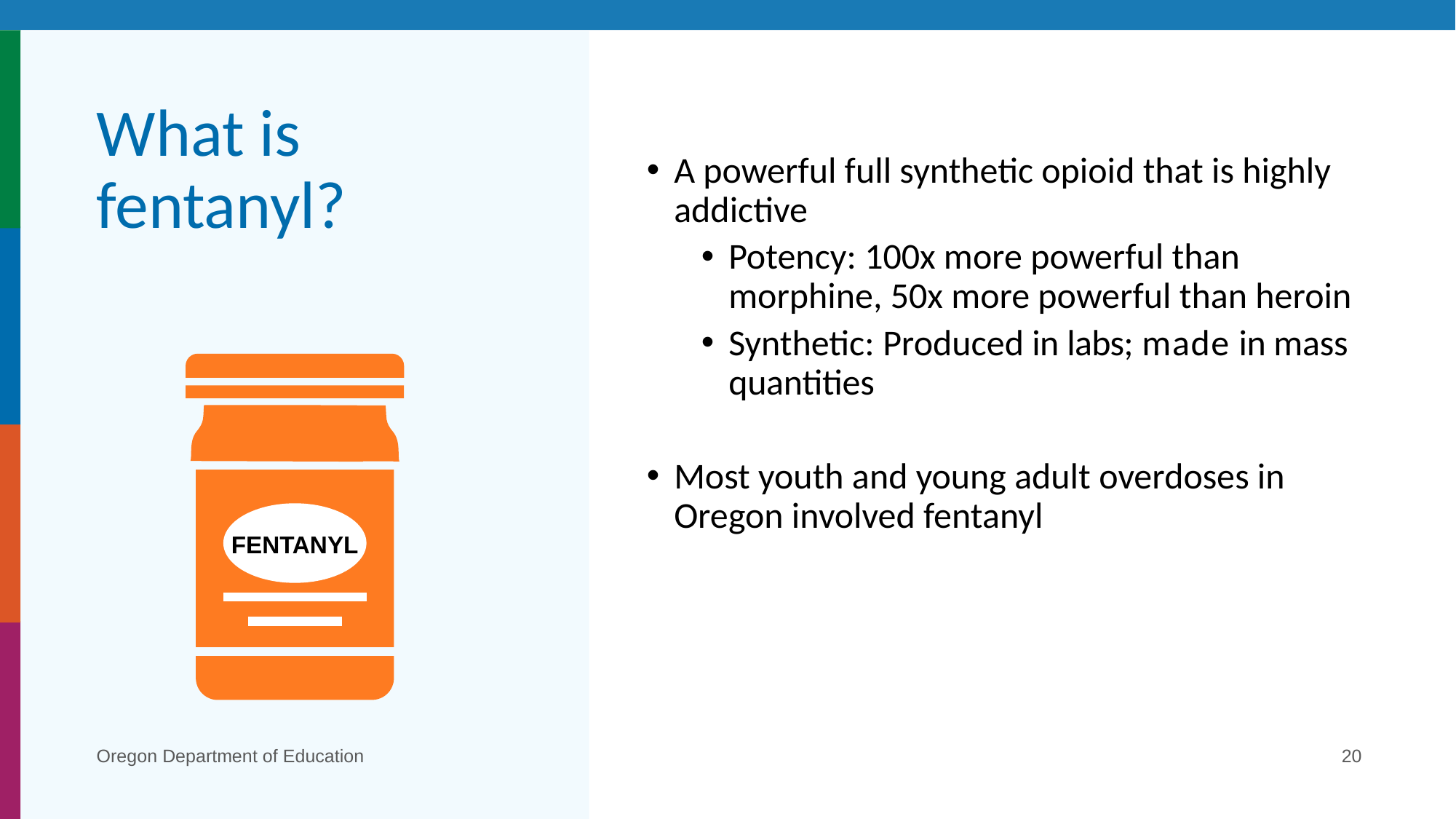

# What is fentanyl?
A powerful full synthetic opioid that is highly addictive
Potency: 100x more powerful than morphine, 50x more powerful than heroin
Synthetic: Produced in labs; made in mass quantities
Most youth and young adult overdoses in Oregon involved fentanyl

FENTANYL
Oregon Department of Education
20